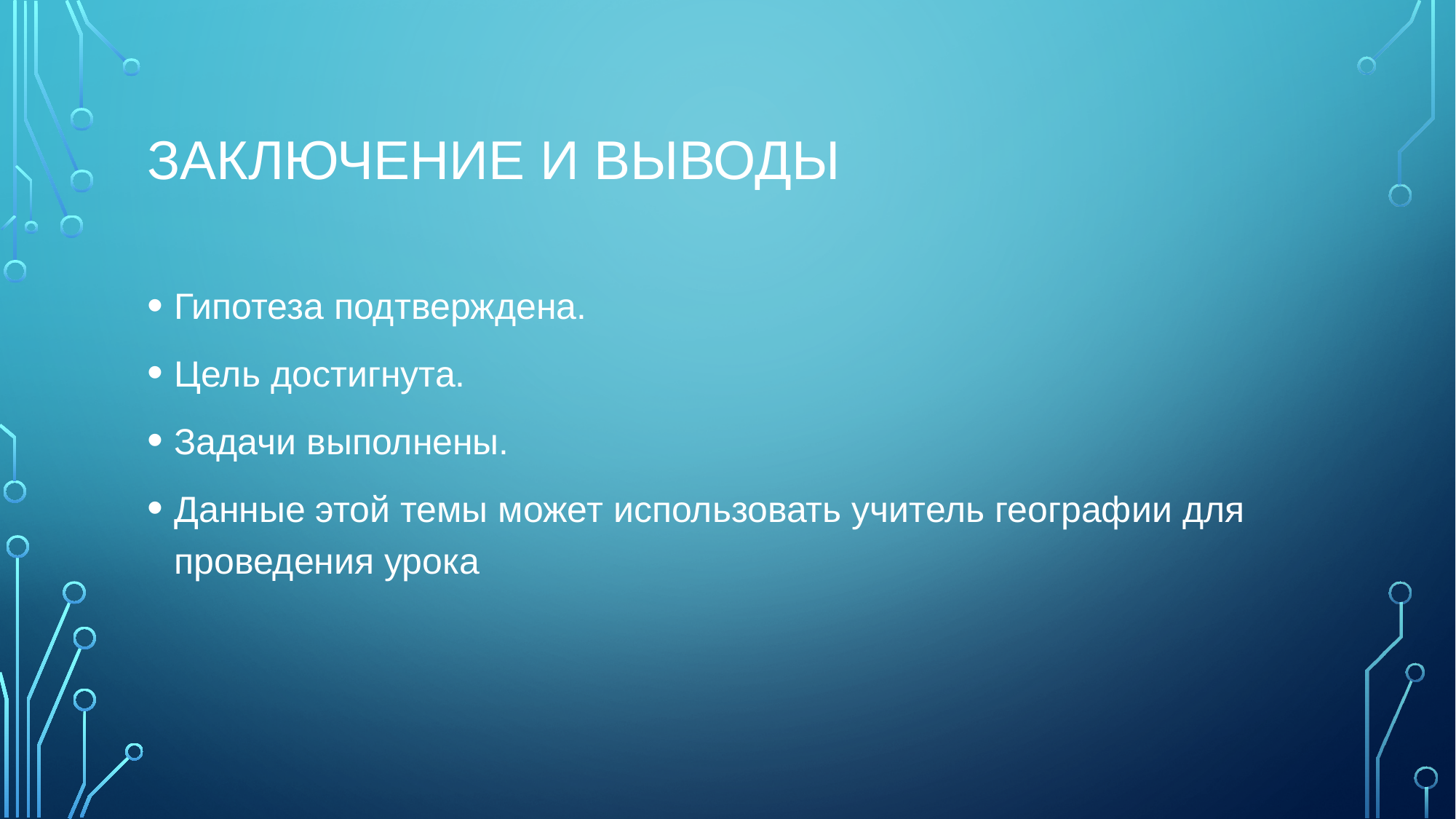

# Заключение и выводы
Гипотеза подтверждена.
Цель достигнута.
Задачи выполнены.
Данные этой темы может использовать учитель географии для проведения урока